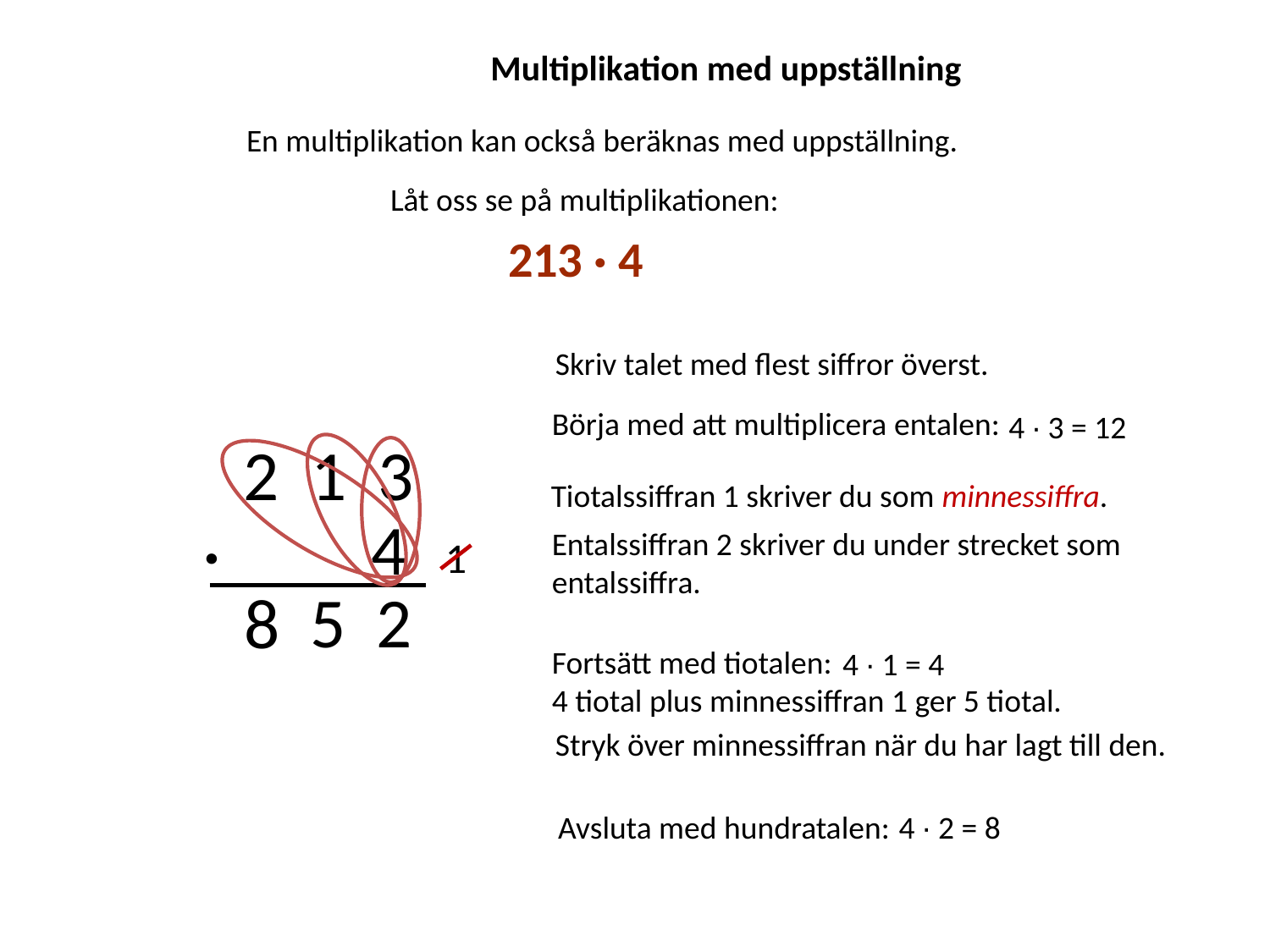

Multiplikation med uppställning
En multiplikation kan också beräknas med uppställning.
Låt oss se på multiplikationen:
213 · 4
Skriv talet med flest siffror överst.
Börja med att multiplicera entalen:

4 ∙ 3 = 12
2  1  3

Tiotalssiffran 1 skriver du som minnessiffra.
·            4
Entalssiffran 2 skriver du under strecket som entalssiffra.
1
5
2
8

Fortsätt med tiotalen:
4 ∙ 1 = 4
4 tiotal plus minnessiffran 1 ger 5 tiotal.
Stryk över minnessiffran när du har lagt till den.
Avsluta med hundratalen:
4 ∙ 2 = 8